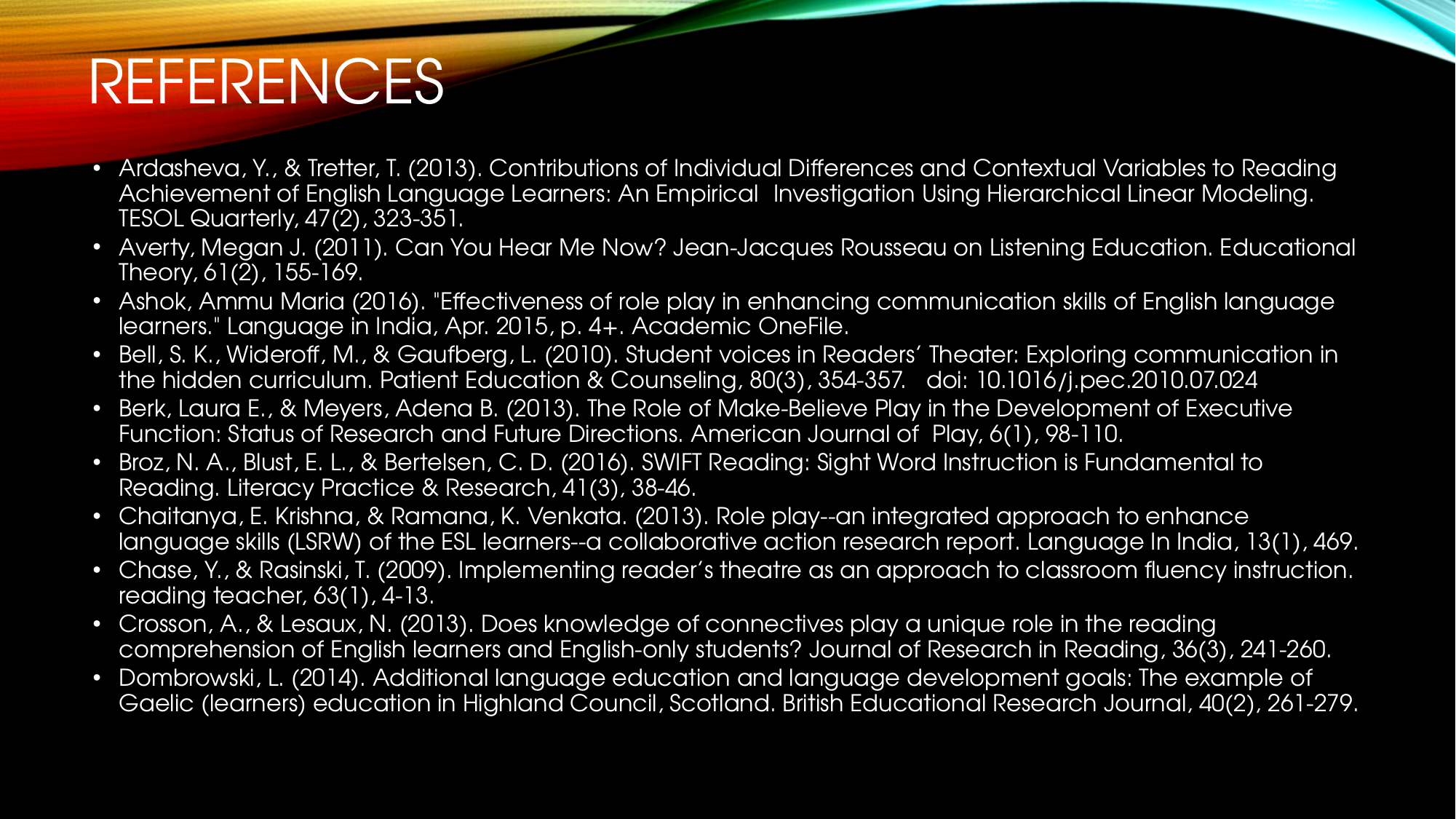

# References
Ardasheva, Y., & Tretter, T. (2013). Contributions of Individual Differences and Contextual Variables to Reading Achievement of English Language Learners: An Empirical 	Investigation Using Hierarchical Linear Modeling. TESOL Quarterly, 47(2), 323-351.
Averty, Megan J. (2011). Can You Hear Me Now? Jean-Jacques Rousseau on Listening Education. Educational Theory, 61(2), 155-169.
Ashok, Ammu Maria (2016). "Effectiveness of role play in enhancing communication skills of English language learners." Language in India, Apr. 2015, p. 4+. Academic OneFile.
Bell, S. K., Wideroff, M., & Gaufberg, L. (2010). Student voices in Readers’ Theater: Exploring communication in the hidden curriculum. Patient Education & Counseling, 80(3), 354-357.   doi: 10.1016/j.pec.2010.07.024
Berk, Laura E., & Meyers, Adena B. (2013). The Role of Make-Believe Play in the Development of Executive Function: Status of Research and Future Directions. American Journal of  Play, 6(1), 98-110.
Broz, N. A., Blust, E. L., & Bertelsen, C. D. (2016). SWIFT Reading: Sight Word Instruction is Fundamental to Reading. Literacy Practice & Research, 41(3), 38-46.
Chaitanya, E. Krishna, & Ramana, K. Venkata. (2013). Role play--an integrated approach to enhance language skills (LSRW) of the ESL learners--a collaborative action research report. Language In India, 13(1), 469.
Chase, Y., & Rasinski, T. (2009). Implementing reader’s theatre as an approach to classroom fluency instruction. reading teacher, 63(1), 4-13.
Crosson, A., & Lesaux, N. (2013). Does knowledge of connectives play a unique role in the reading comprehension of English learners and English‐only students? Journal of Research in Reading, 36(3), 241-260.
Dombrowski, L. (2014). Additional language education and language development goals: The example of Gaelic (learners) education in Highland Council, Scotland. British Educational Research Journal, 40(2), 261-279.